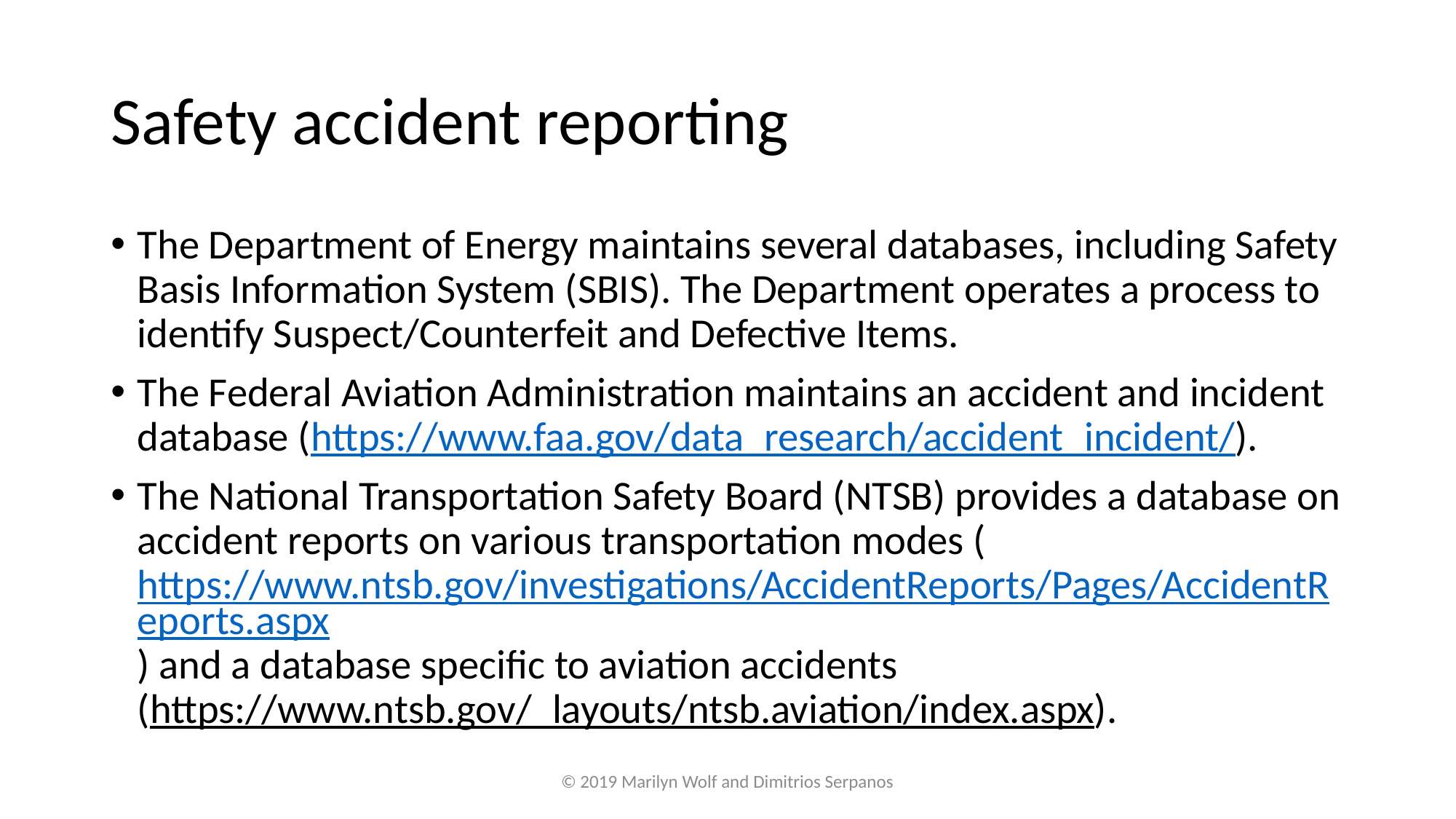

# Safety accident reporting
The Department of Energy maintains several databases, including Safety Basis Information System (SBIS). The Department operates a process to identify Suspect/Counterfeit and Defective Items.
The Federal Aviation Administration maintains an accident and incident database (https://www.faa.gov/data_research/accident_incident/).
The National Transportation Safety Board (NTSB) provides a database on accident reports on various transportation modes (https://www.ntsb.gov/investigations/AccidentReports/Pages/AccidentReports.aspx) and a database specific to aviation accidents (https://www.ntsb.gov/_layouts/ntsb.aviation/index.aspx).

© 2019 Marilyn Wolf and Dimitrios Serpanos